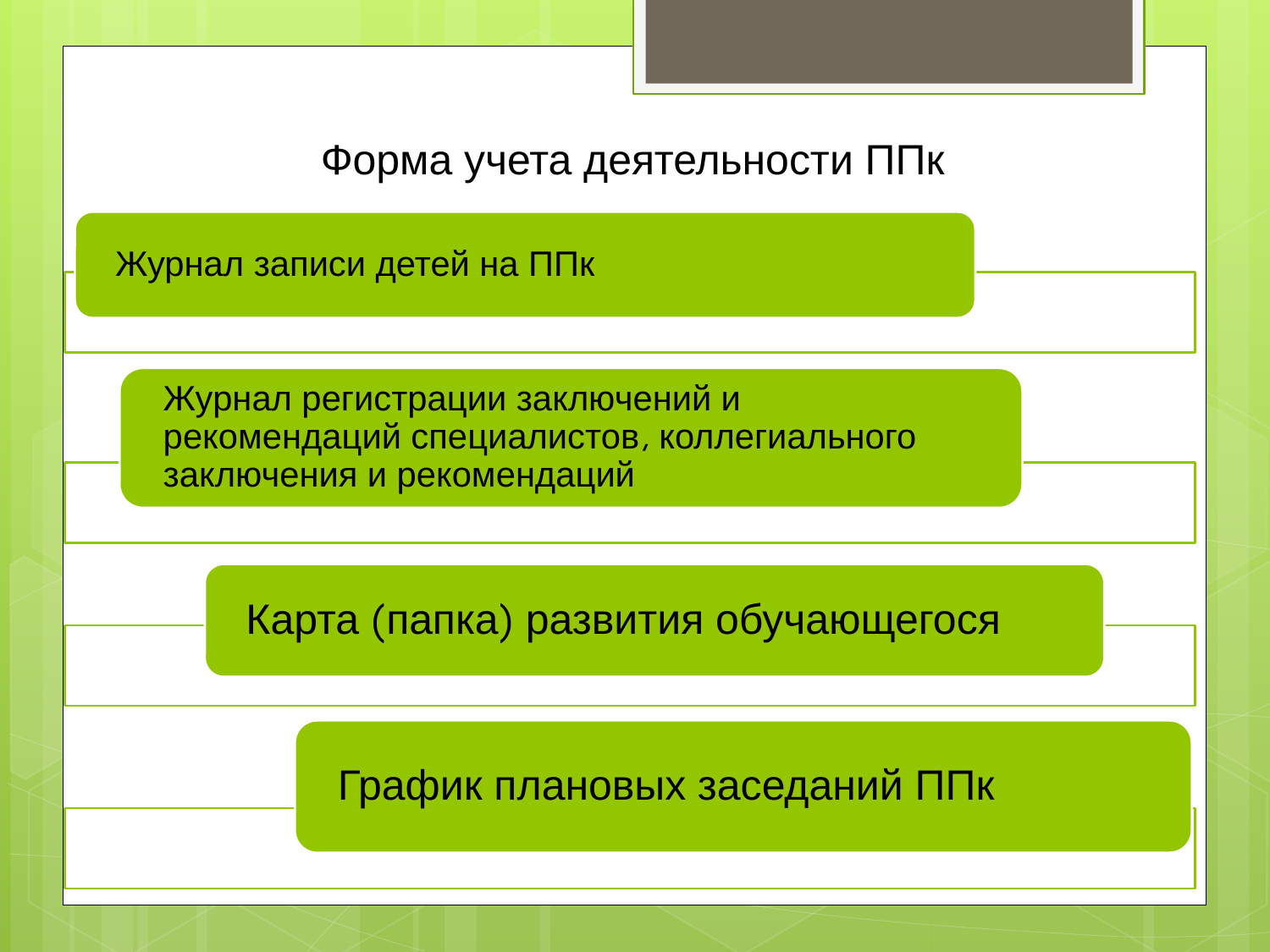

# Форма учета деятельности ППк
Журнал записи детей на ППк
Журнал регистрации заключений и рекомендаций специалистов, коллегиального заключения и рекомендаций
Карта (папка) развития обучающегося
График плановых заседаний ППк